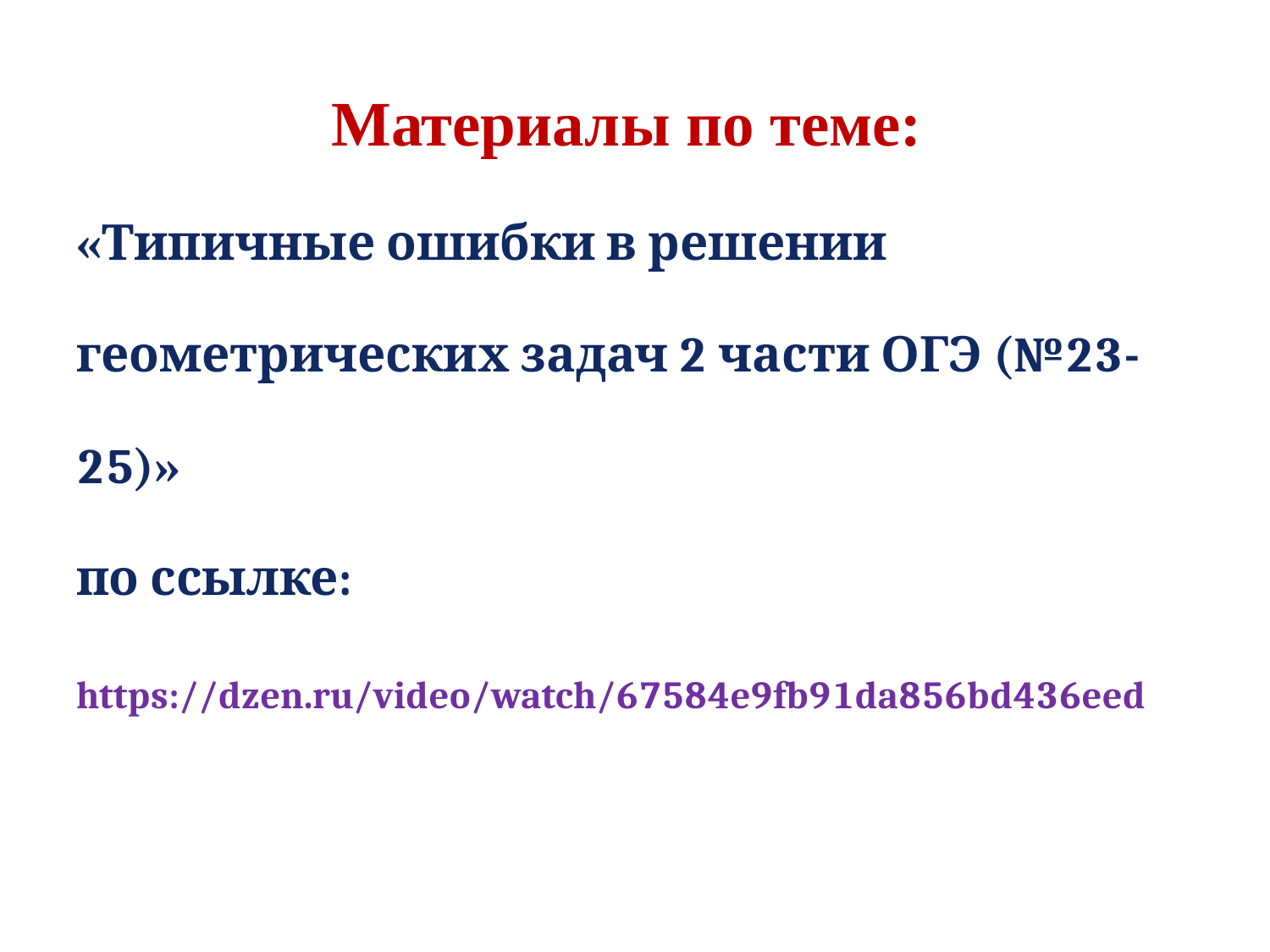

Материалы по теме:
«Типичные ошибки в решении геометрических задач 2 части ОГЭ (№23-25)»
по ссылке:    https://dzen.ru/video/watch/67584e9fb91da856bd436eed